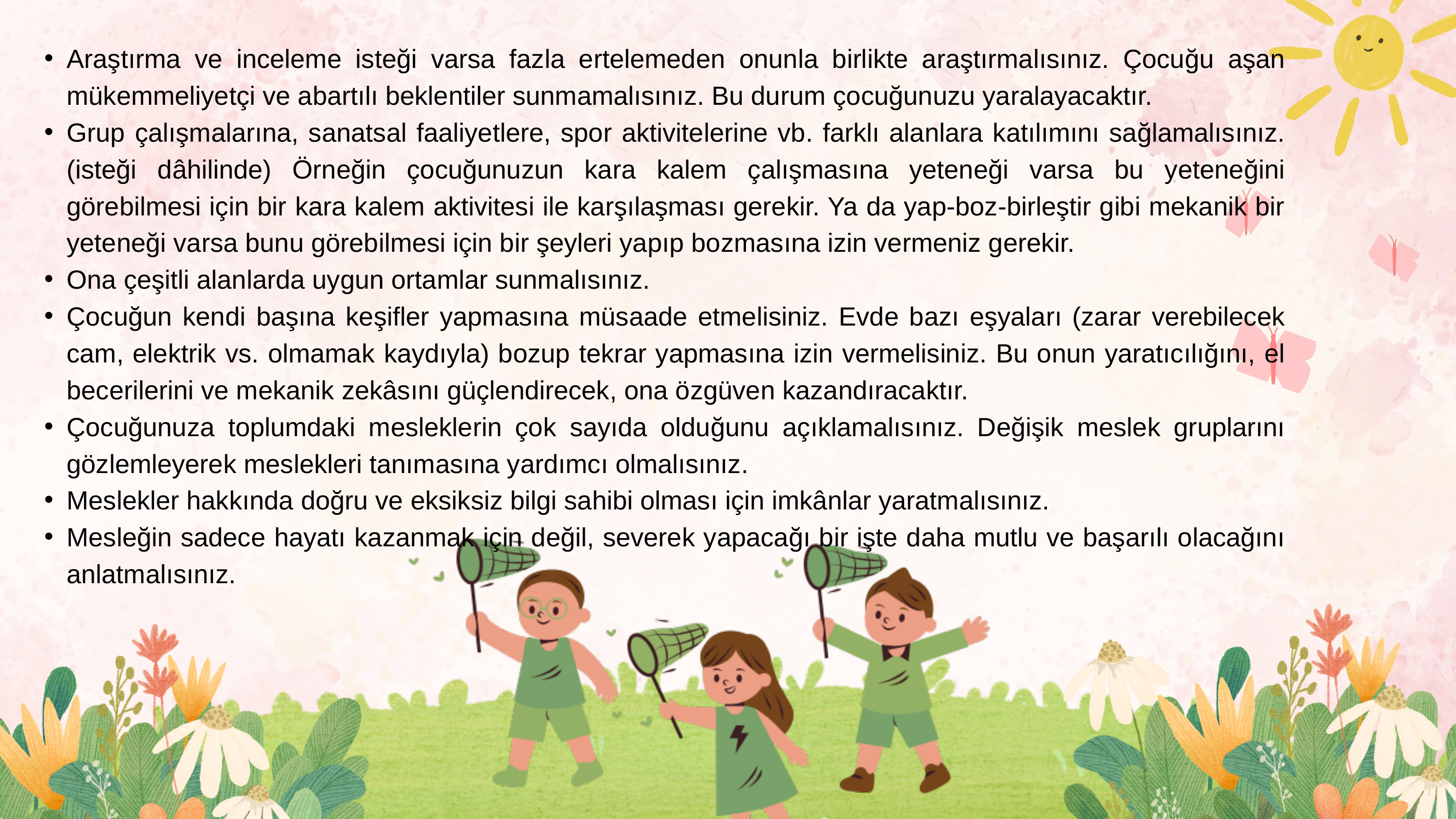

Araştırma ve inceleme isteği varsa fazla ertelemeden onunla birlikte araştırmalısınız. Çocuğu aşan mükemmeliyetçi ve abartılı beklentiler sunmamalısınız. Bu durum çocuğunuzu yaralayacaktır.
Grup çalışmalarına, sanatsal faaliyetlere, spor aktivitelerine vb. farklı alanlara katılımını sağlamalısınız.(isteği dâhilinde) Örneğin çocuğunuzun kara kalem çalışmasına yeteneği varsa bu yeteneğini görebilmesi için bir kara kalem aktivitesi ile karşılaşması gerekir. Ya da yap-boz-birleştir gibi mekanik bir yeteneği varsa bunu görebilmesi için bir şeyleri yapıp bozmasına izin vermeniz gerekir.
Ona çeşitli alanlarda uygun ortamlar sunmalısınız.
Çocuğun kendi başına keşifler yapmasına müsaade etmelisiniz. Evde bazı eşyaları (zarar verebilecek cam, elektrik vs. olmamak kaydıyla) bozup tekrar yapmasına izin vermelisiniz. Bu onun yaratıcılığını, el becerilerini ve mekanik zekâsını güçlendirecek, ona özgüven kazandıracaktır.
Çocuğunuza toplumdaki mesleklerin çok sayıda olduğunu açıklamalısınız. Değişik meslek gruplarını gözlemleyerek meslekleri tanımasına yardımcı olmalısınız.
Meslekler hakkında doğru ve eksiksiz bilgi sahibi olması için imkânlar yaratmalısınız.
Mesleğin sadece hayatı kazanmak için değil, severek yapacağı bir işte daha mutlu ve başarılı olacağını anlatmalısınız.